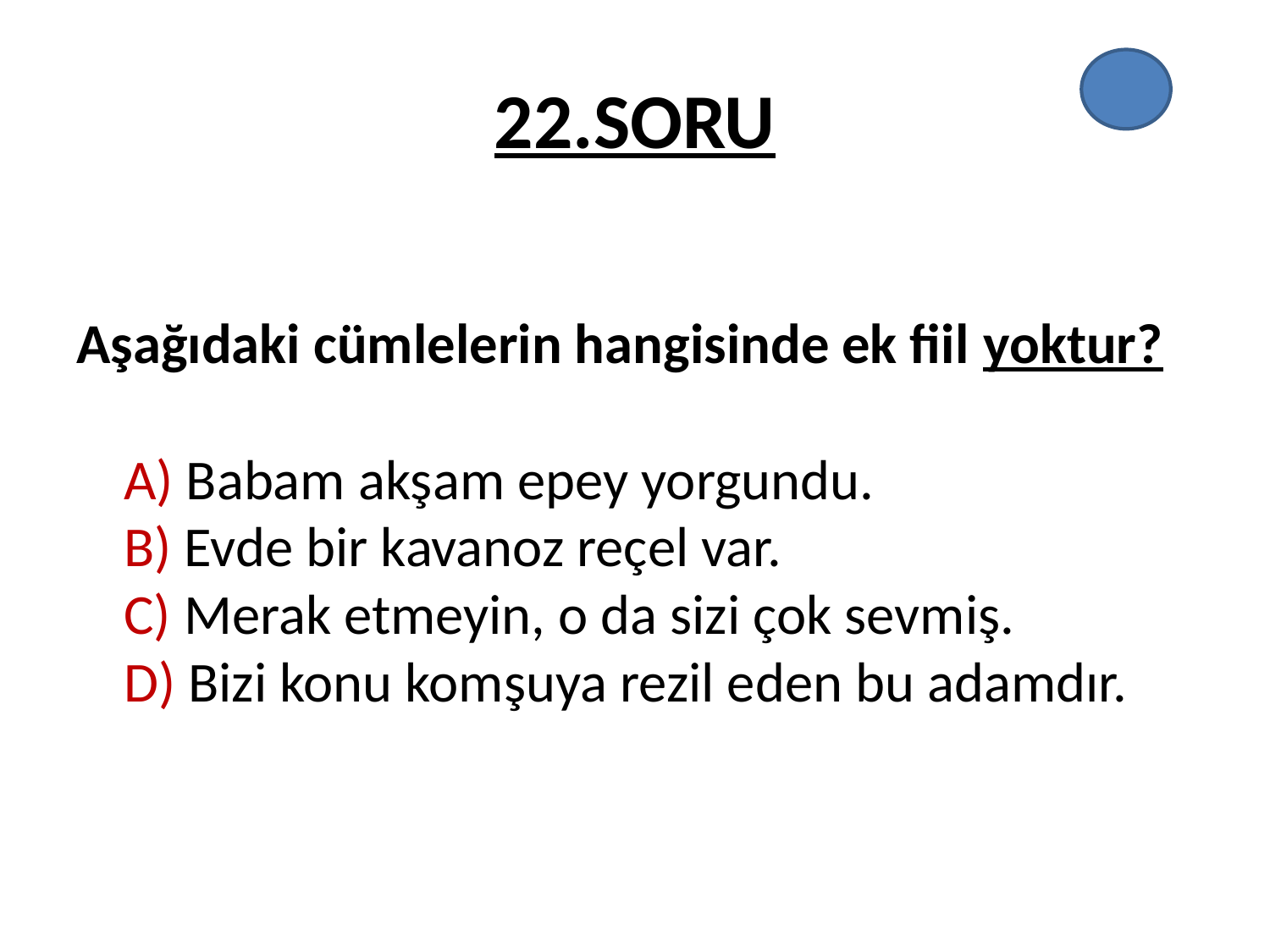

# 22.SORU

Aşağıdaki cümlelerin hangisinde ek fiil yoktur?
A) Babam akşam epey yorgundu.
B) Evde bir kavanoz reçel var.
C) Merak etmeyin, o da sizi çok sevmiş.
D) Bizi konu komşuya rezil eden bu adamdır.